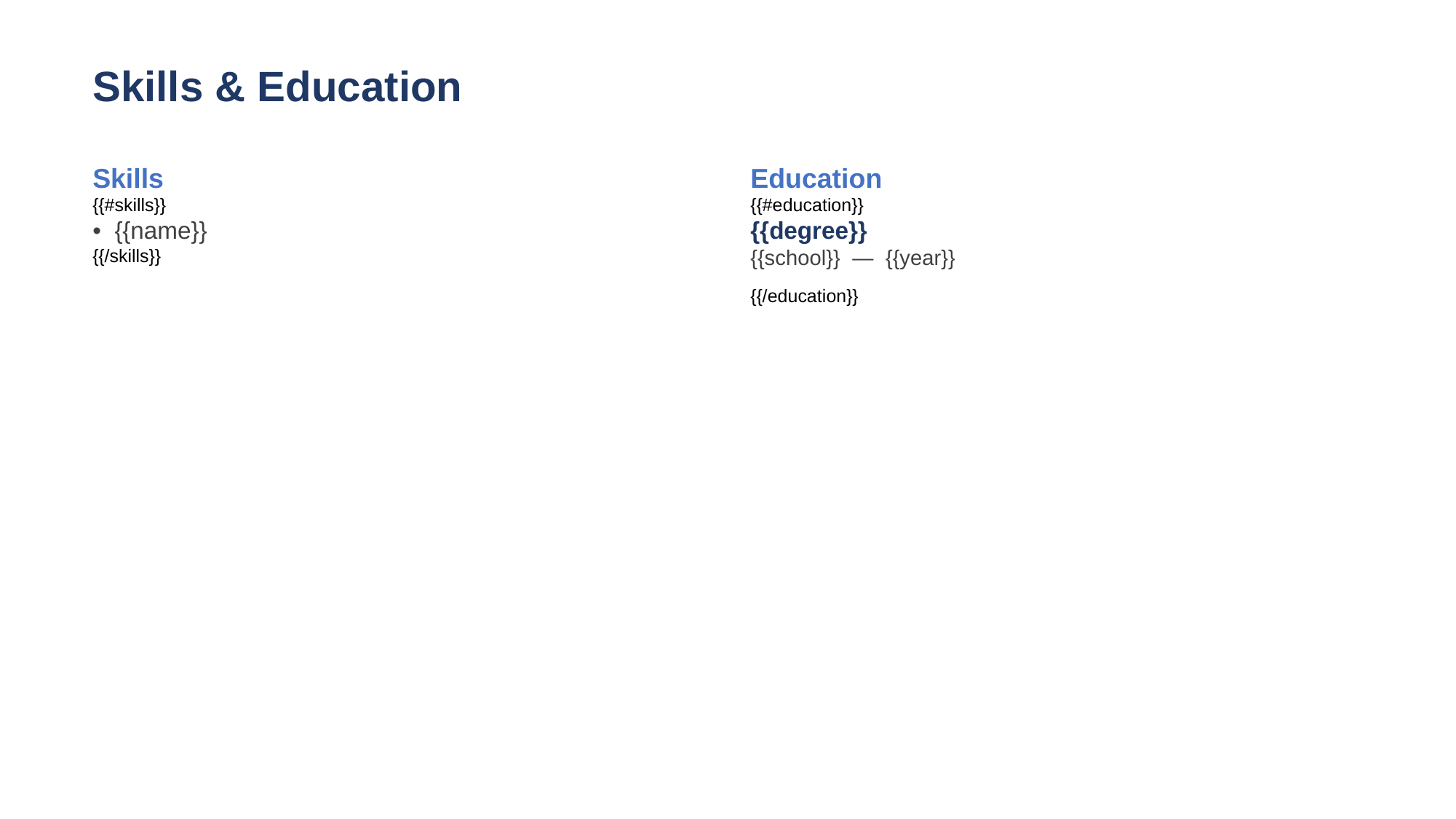

Skills & Education
Skills
{{#skills}}
•  {{name}}
{{/skills}}
Education
{{#education}}
{{degree}}
{{school}}  —  {{year}}

{{/education}}